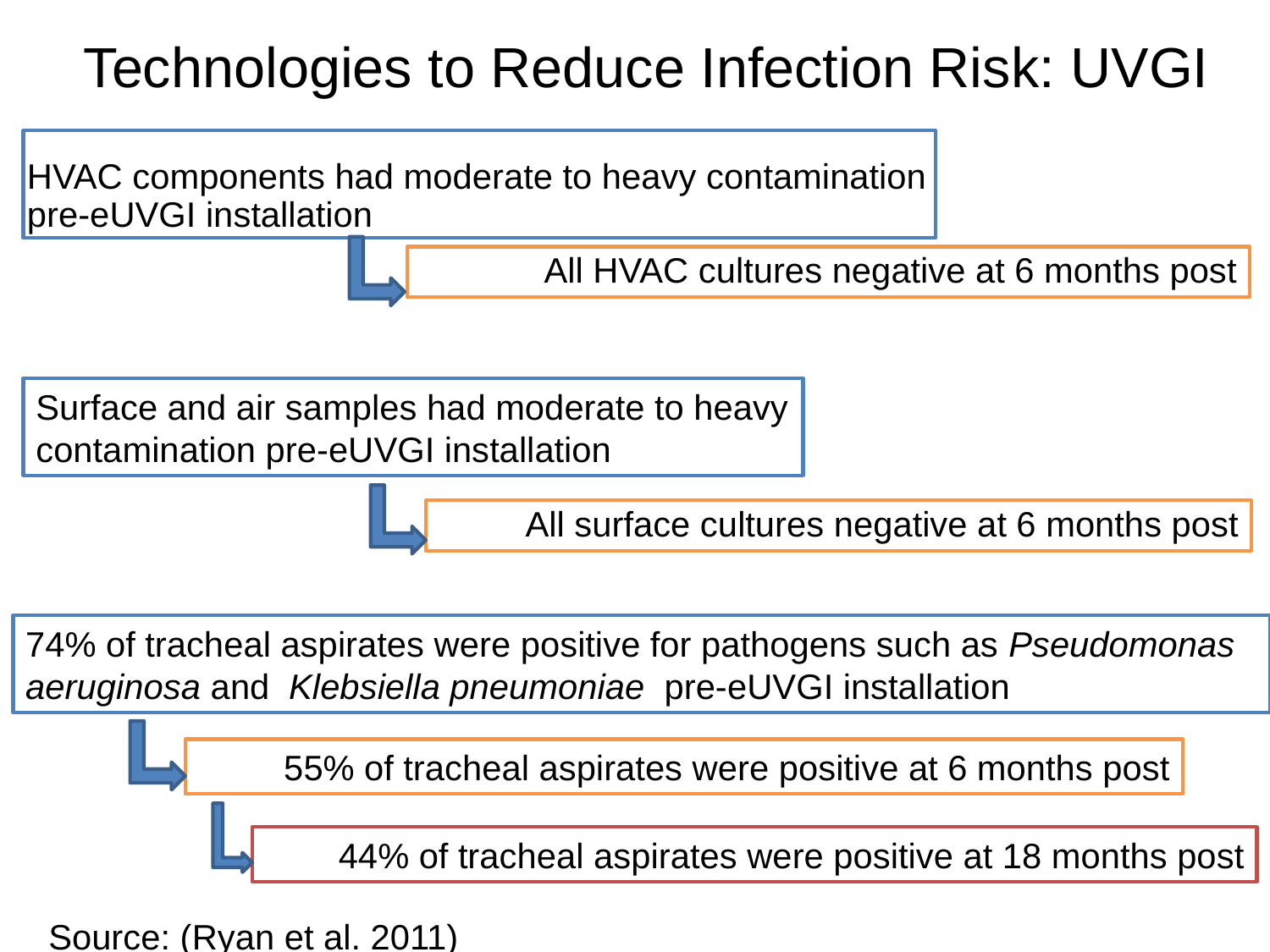

# Technologies to Reduce Infection Risk: UVGI
HVAC components had moderate to heavy contamination pre-eUVGI installation

All HVAC cultures negative at 6 months post

Surface and air samples had moderate to heavy contamination pre-eUVGI installation

All surface cultures negative at 6 months post
74% of tracheal aspirates were positive for pathogens such as Pseudomonas aeruginosa and  Klebsiella pneumoniae  pre-eUVGI installation

55% of tracheal aspirates were positive at 6 months post

44% of tracheal aspirates were positive at 18 months post
Source: (Ryan et al. 2011)